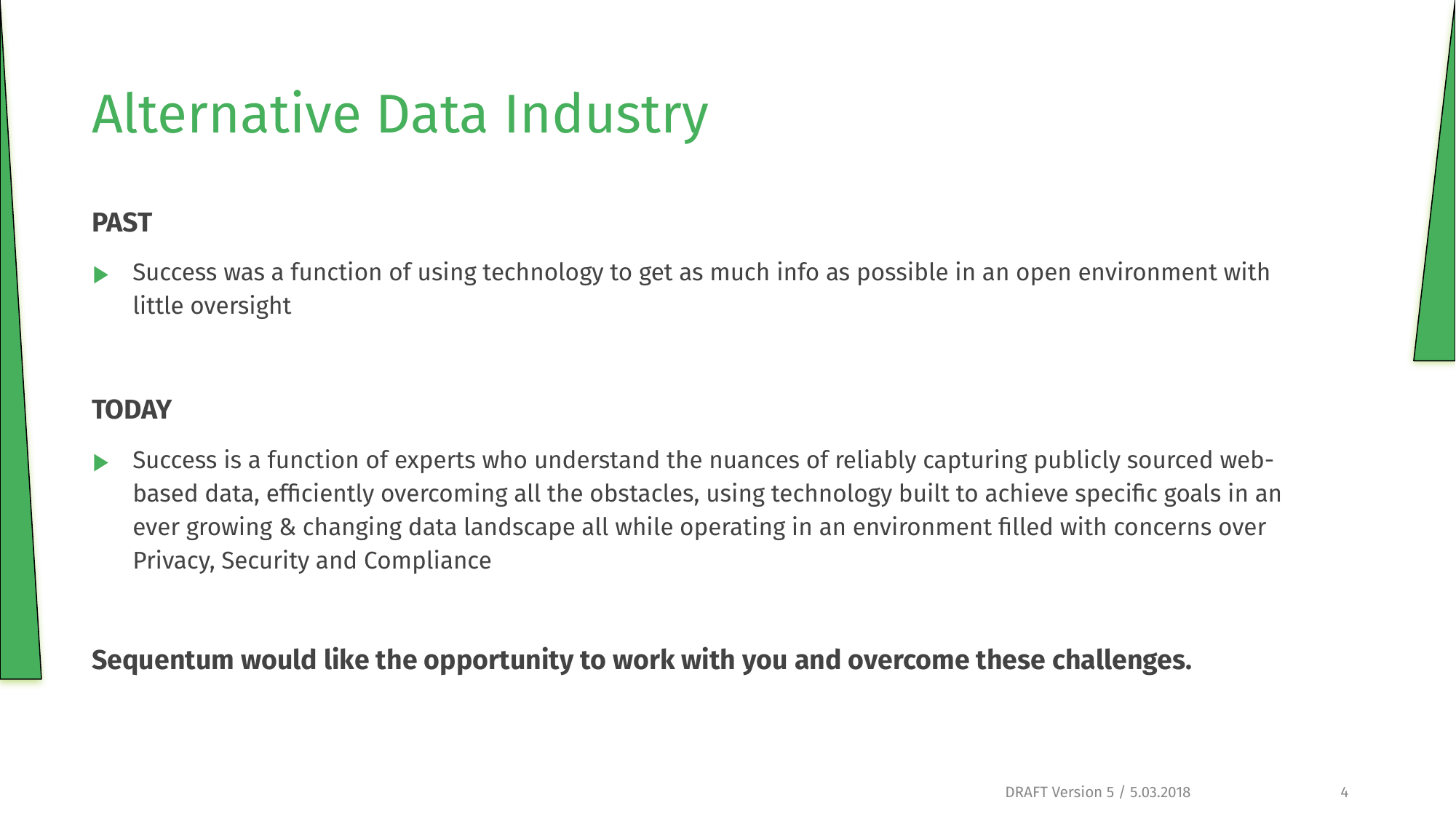

Alternative Data Industry
PAST
Success was a function of using technology to get as much info as possible in an open environment with little oversight

TODAY
Success is a function of experts who understand the nuances of reliably capturing publicly sourced web-based data, efficiently overcoming all the obstacles, using technology built to achieve specific goals in an ever growing & changing data landscape all while operating in an environment filled with concerns over Privacy, Security and Compliance

Sequentum would like the opportunity to work with you and overcome these challenges.
									   DRAFT Version 5 / 5.03.2018 		     4